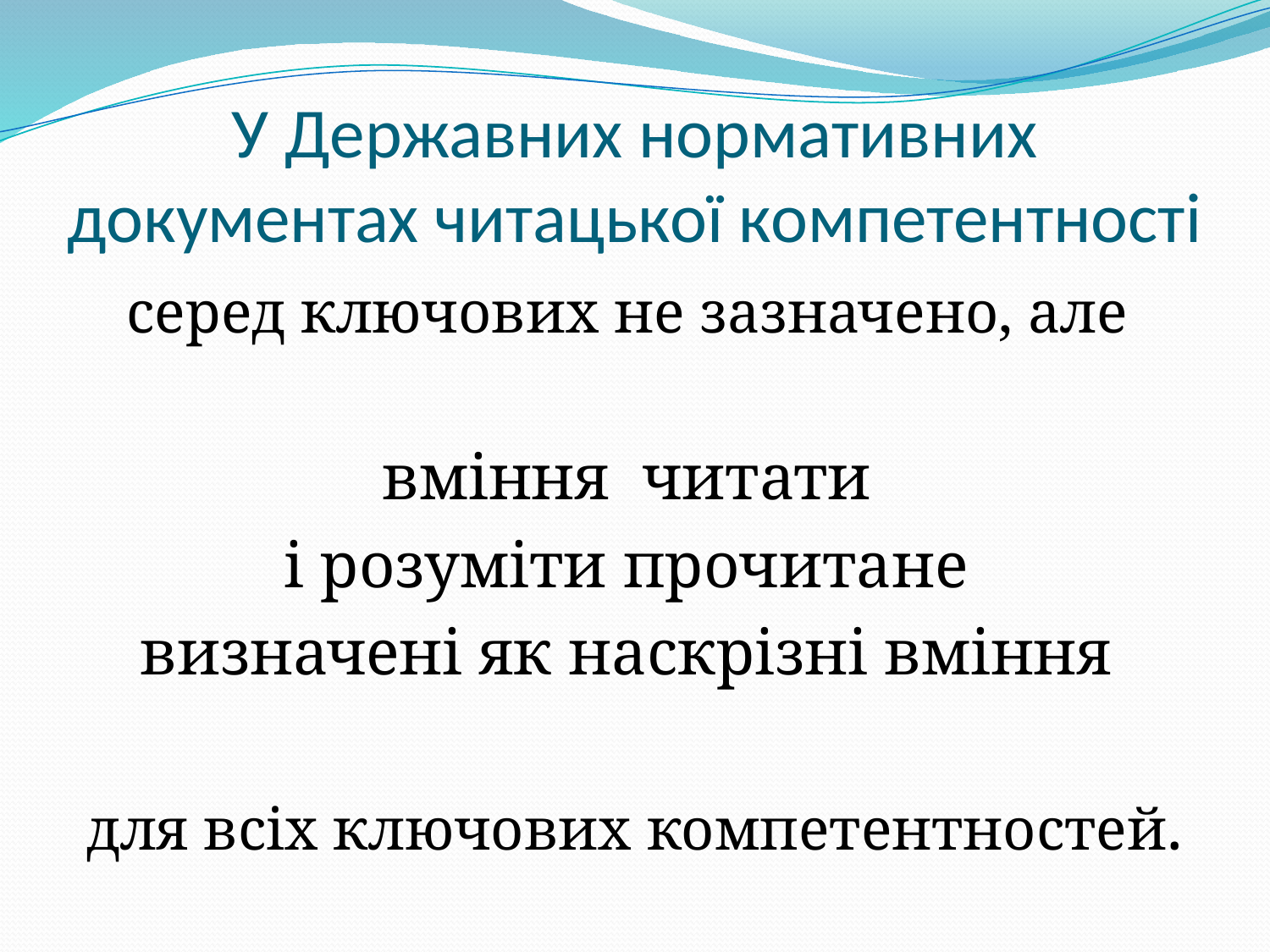

# У Державних нормативних документах читацької компетентності
серед ключових не зазначено, але

вміння  читати
і розуміти прочитане
визначені як наскрізні вміння

для всіх ключових компетентностей.